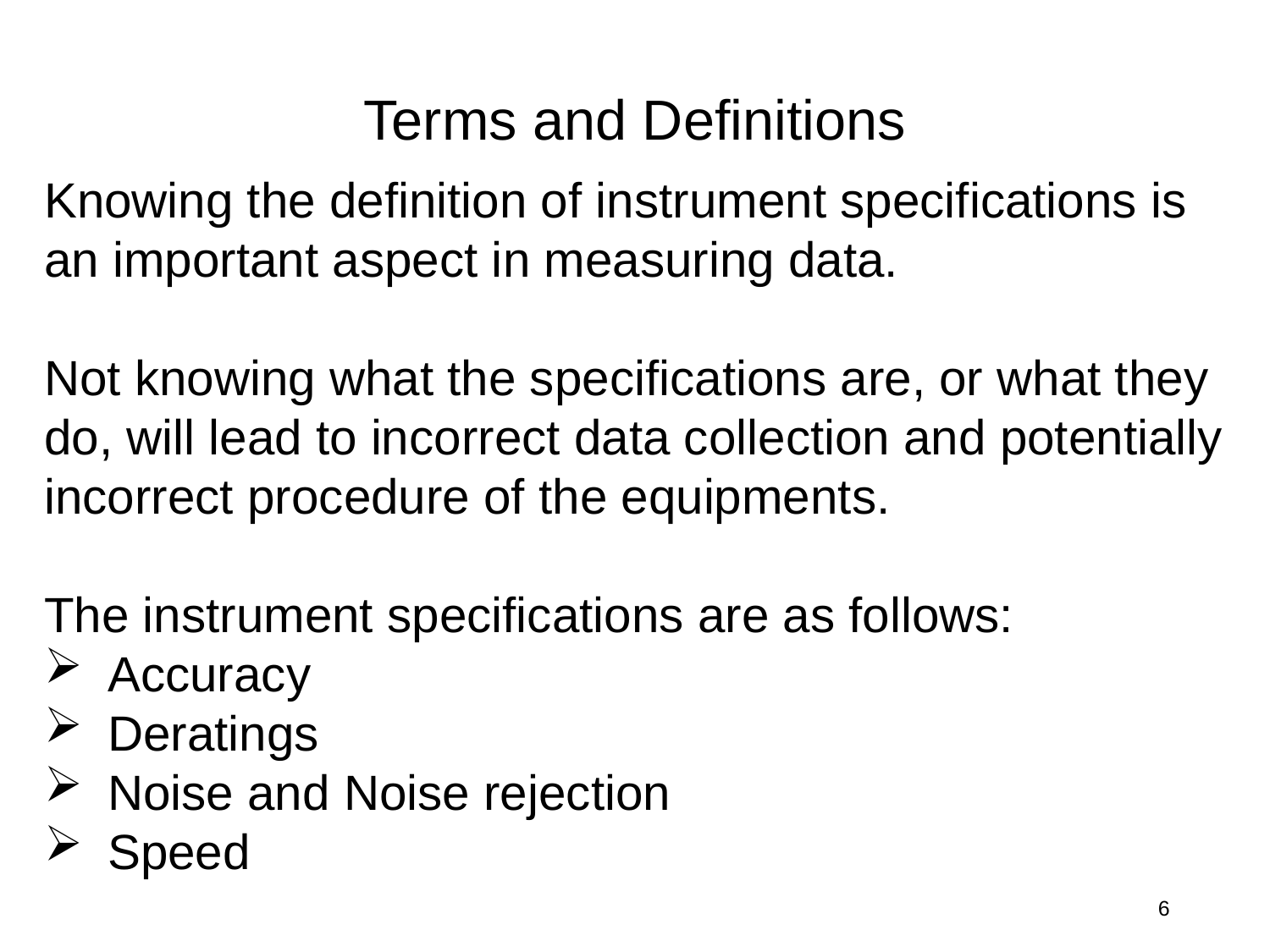

Terms and Definitions
Knowing the definition of instrument specifications is an important aspect in measuring data.

Not knowing what the specifications are, or what they do, will lead to incorrect data collection and potentially incorrect procedure of the equipments.

The instrument specifications are as follows:
Accuracy
Deratings
Noise and Noise rejection
Speed

6